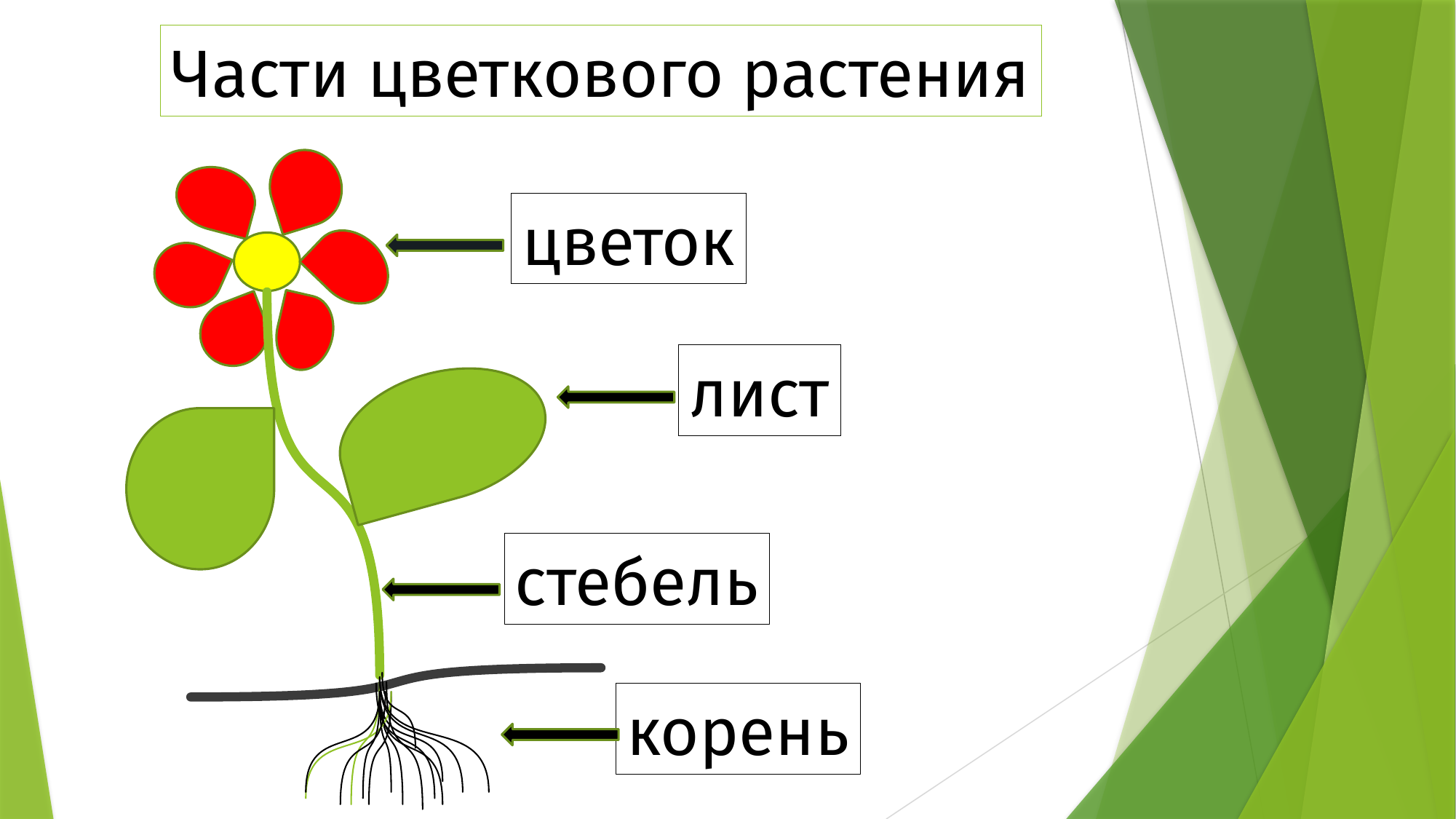

Части цветкового растения

цветок

лист

стебель

корень